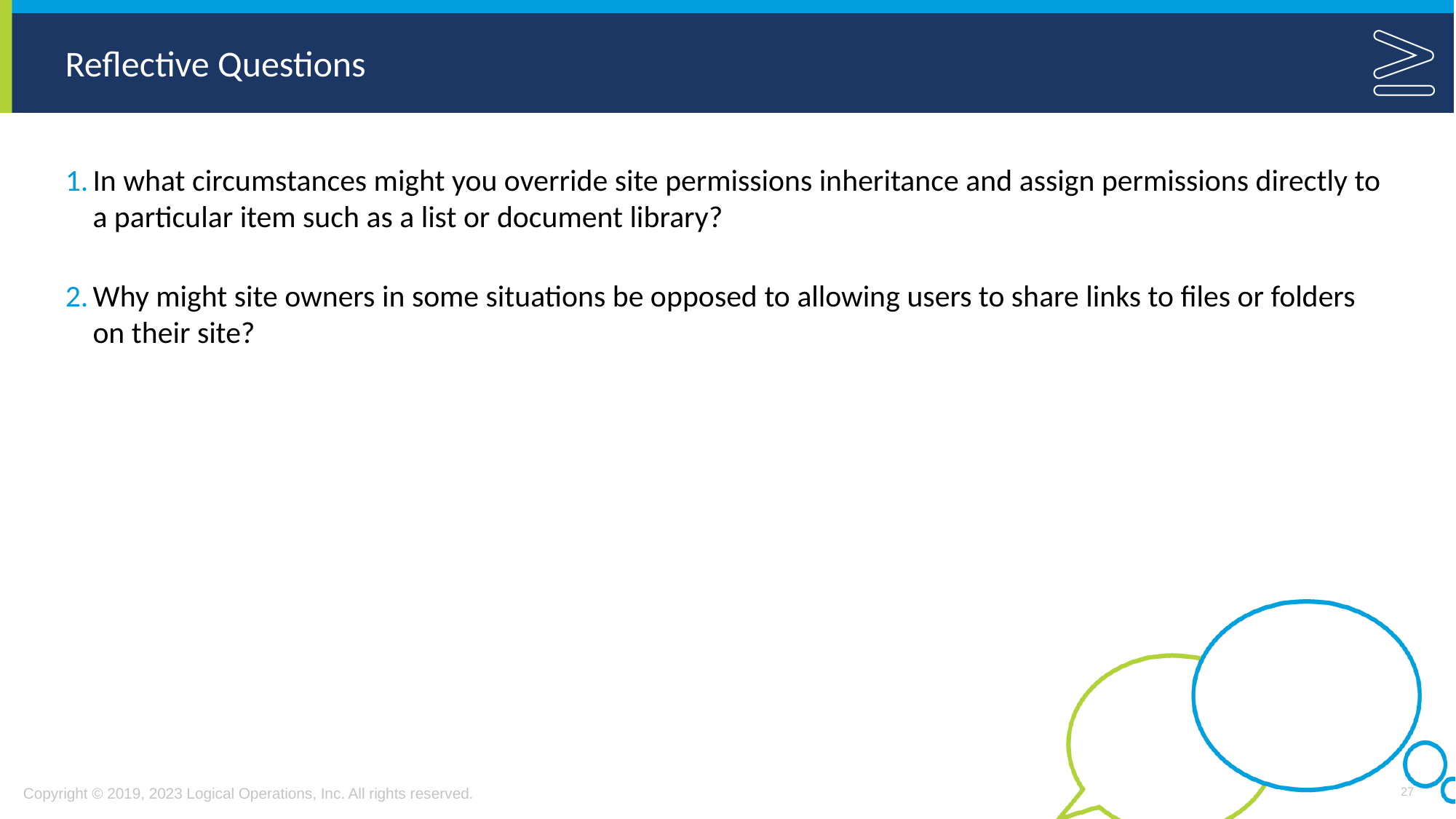

In what circumstances might you override site permissions inheritance and assign permissions directly to a particular item such as a list or document library?
Why might site owners in some situations be opposed to allowing users to share links to files or folders on their site?
27